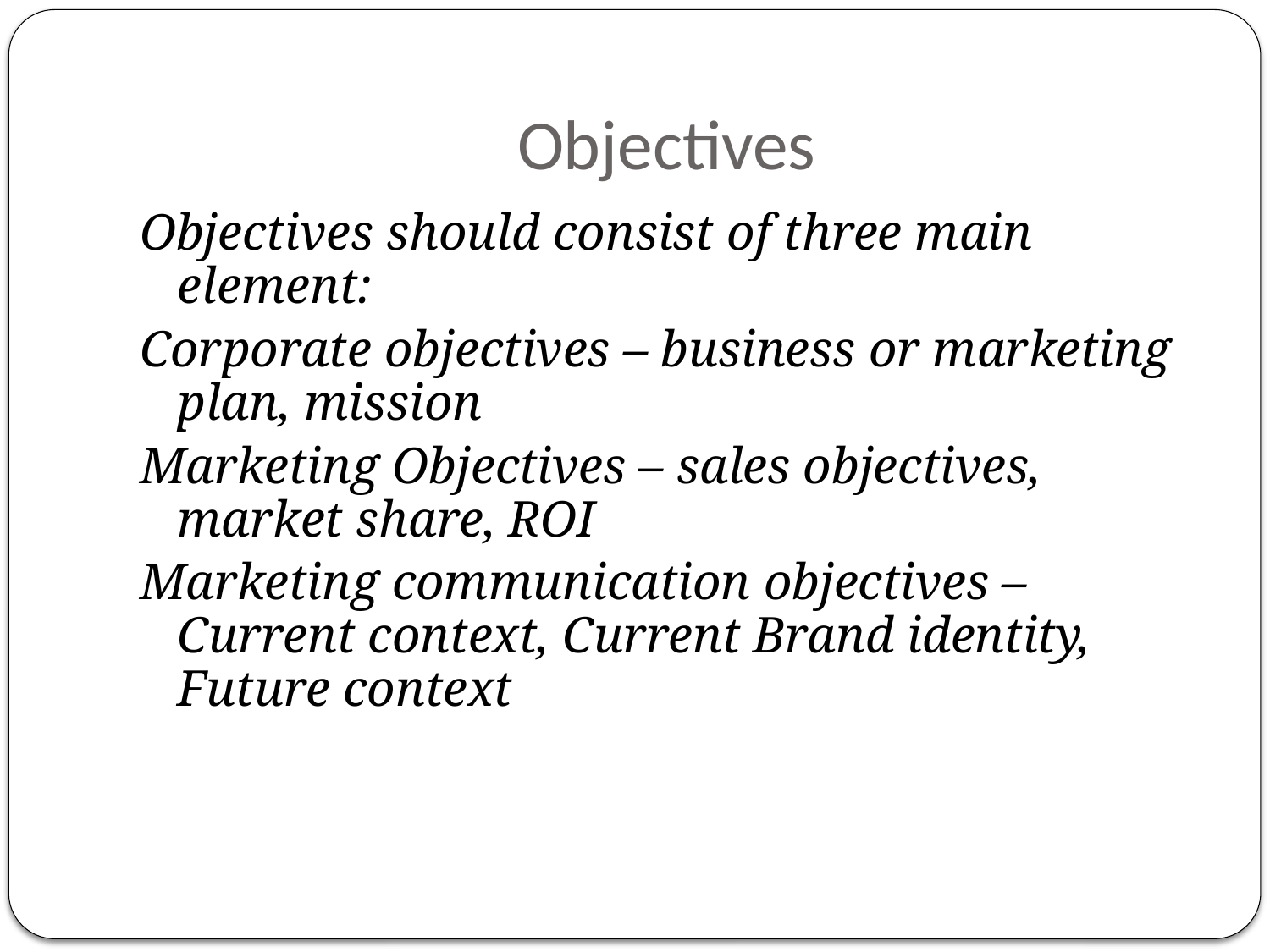

# Objectives
Objectives should consist of three main element:
Corporate objectives – business or marketing plan, mission
Marketing Objectives – sales objectives, market share, ROI
Marketing communication objectives – Current context, Current Brand identity, Future context